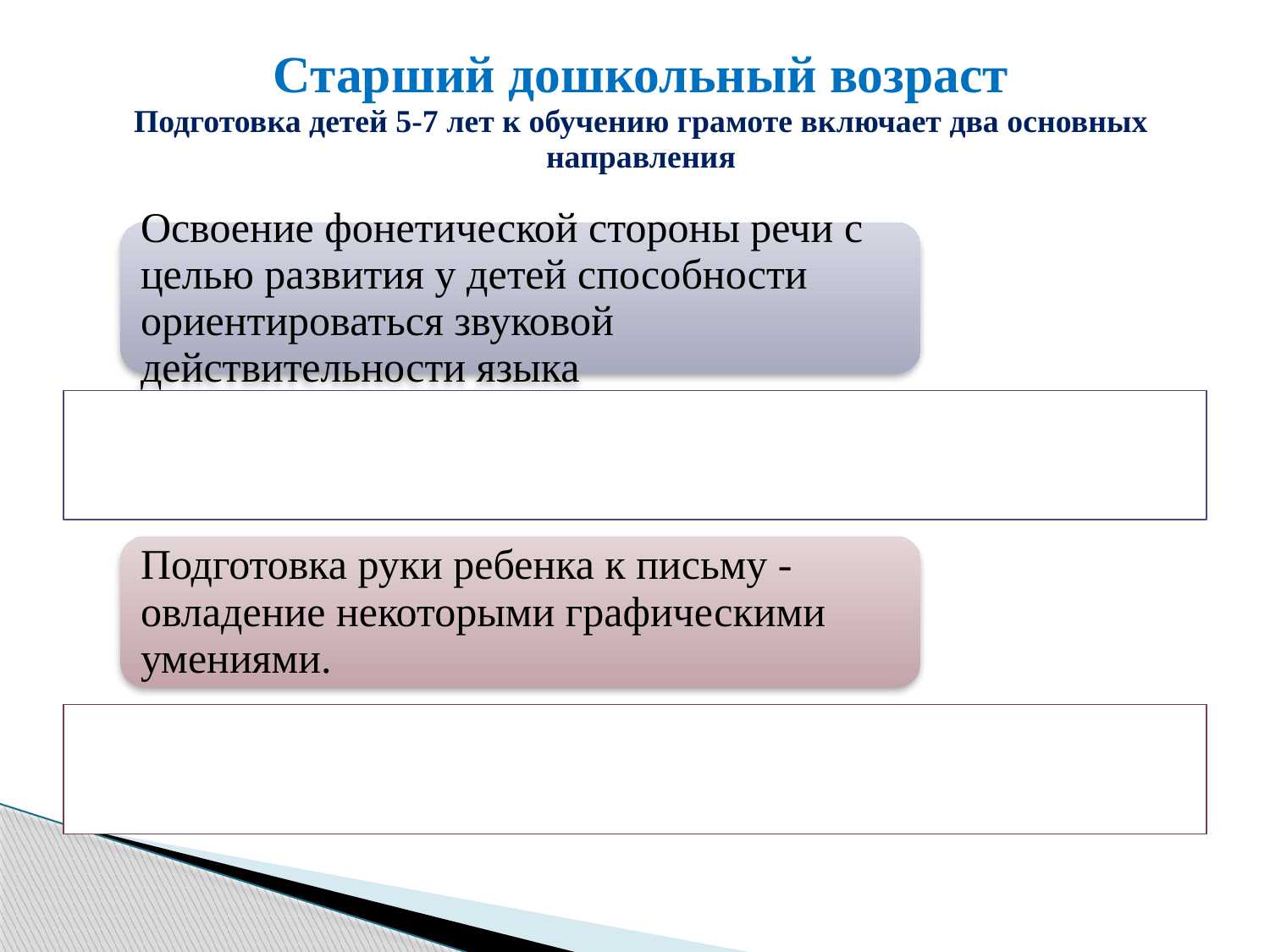

# Старший дошкольный возраст Подготовка детей 5-7 лет к обучению грамоте включает два основных направления
Подготовка руки ребенка к письму - овладение некоторыми графическими умениями.
Освоение фонетической стороны речи с целью развития у детей способности ориентироваться звуковой действительности языка